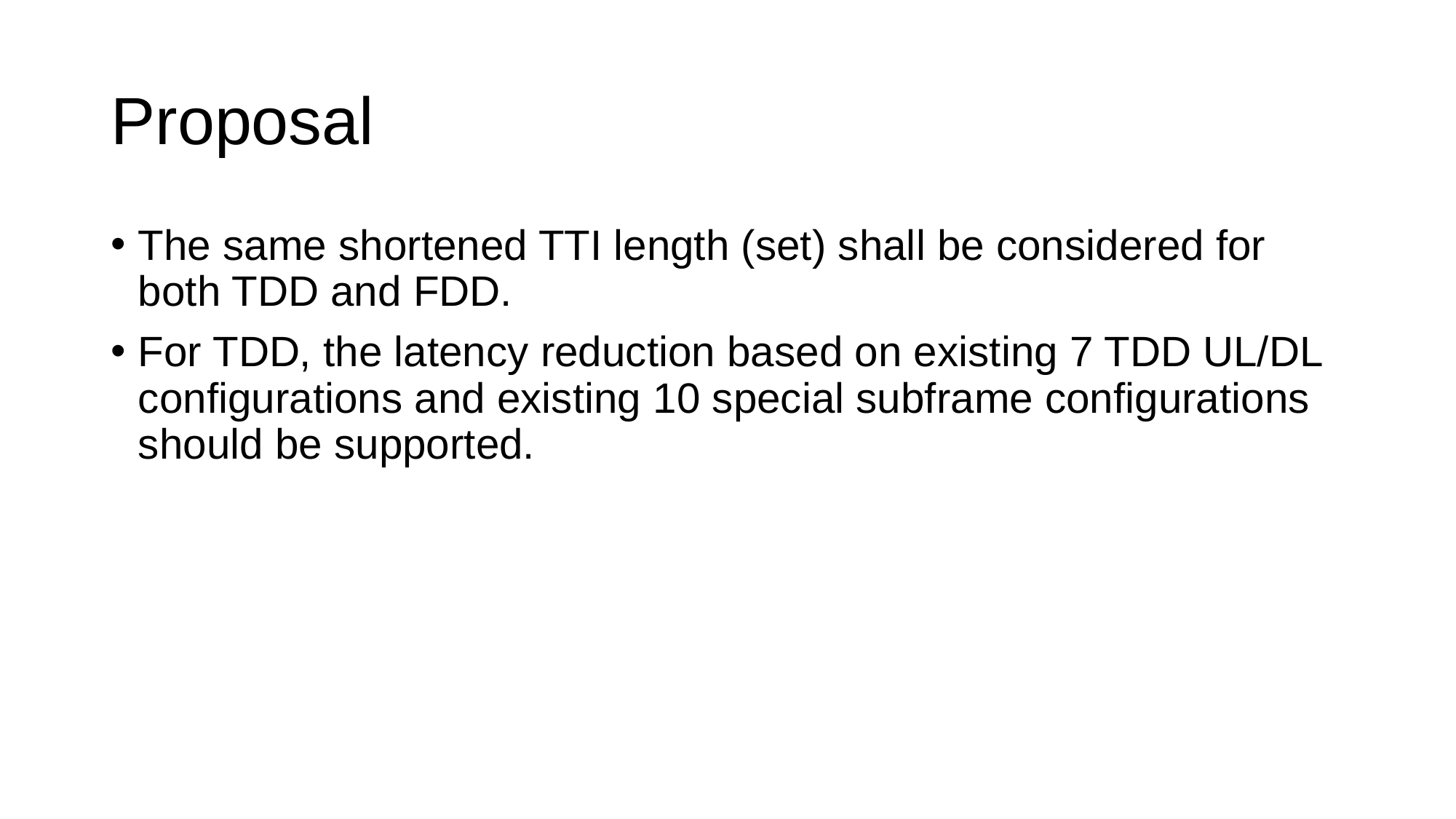

# Proposal
The same shortened TTI length (set) shall be considered for both TDD and FDD.
For TDD, the latency reduction based on existing 7 TDD UL/DL configurations and existing 10 special subframe configurations should be supported.